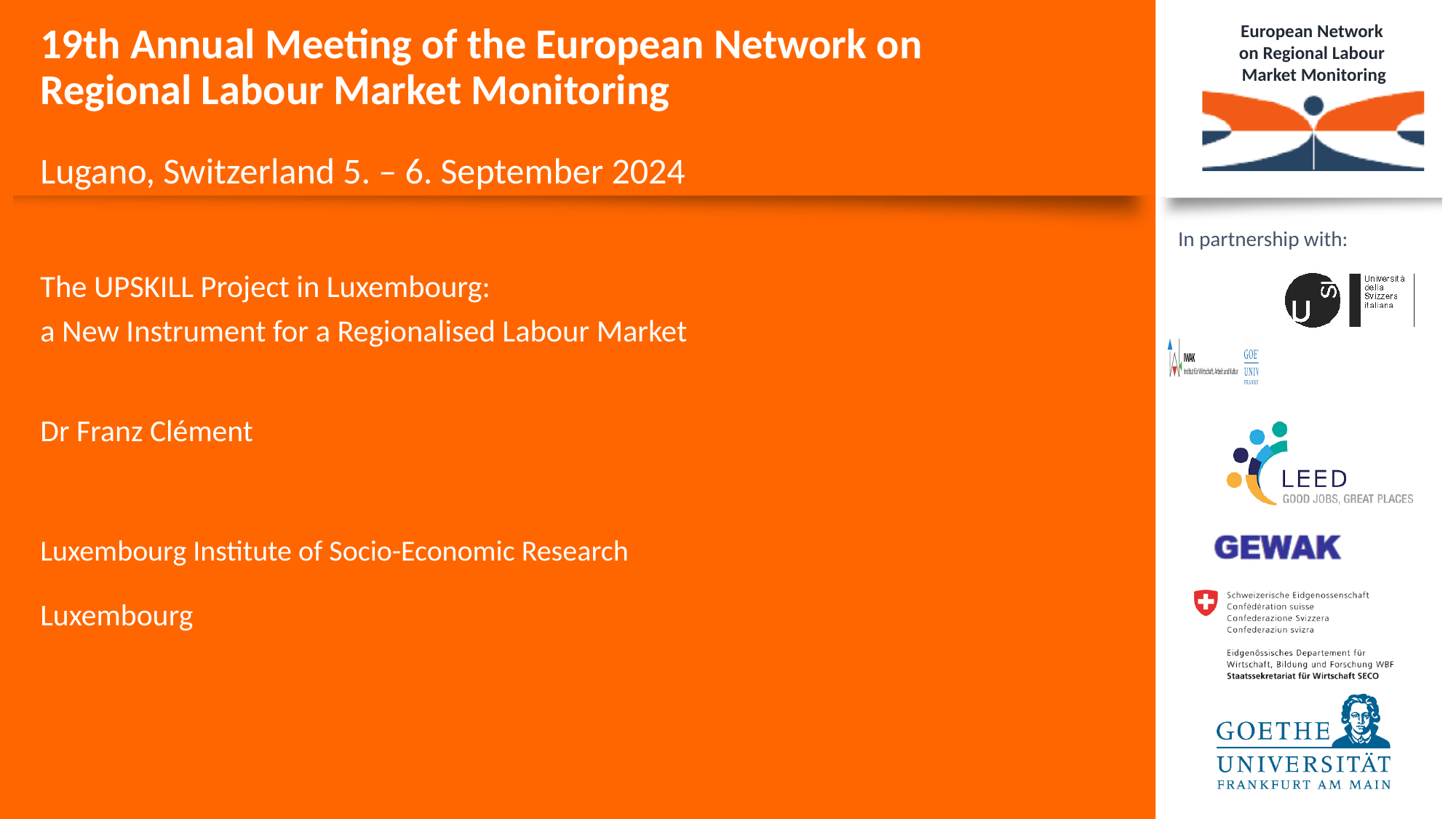

The UPSKILL Project in Luxembourg:
a New Instrument for a Regionalised Labour Market
Dr Franz Clément
Luxembourg Institute of Socio-Economic Research
Luxembourg